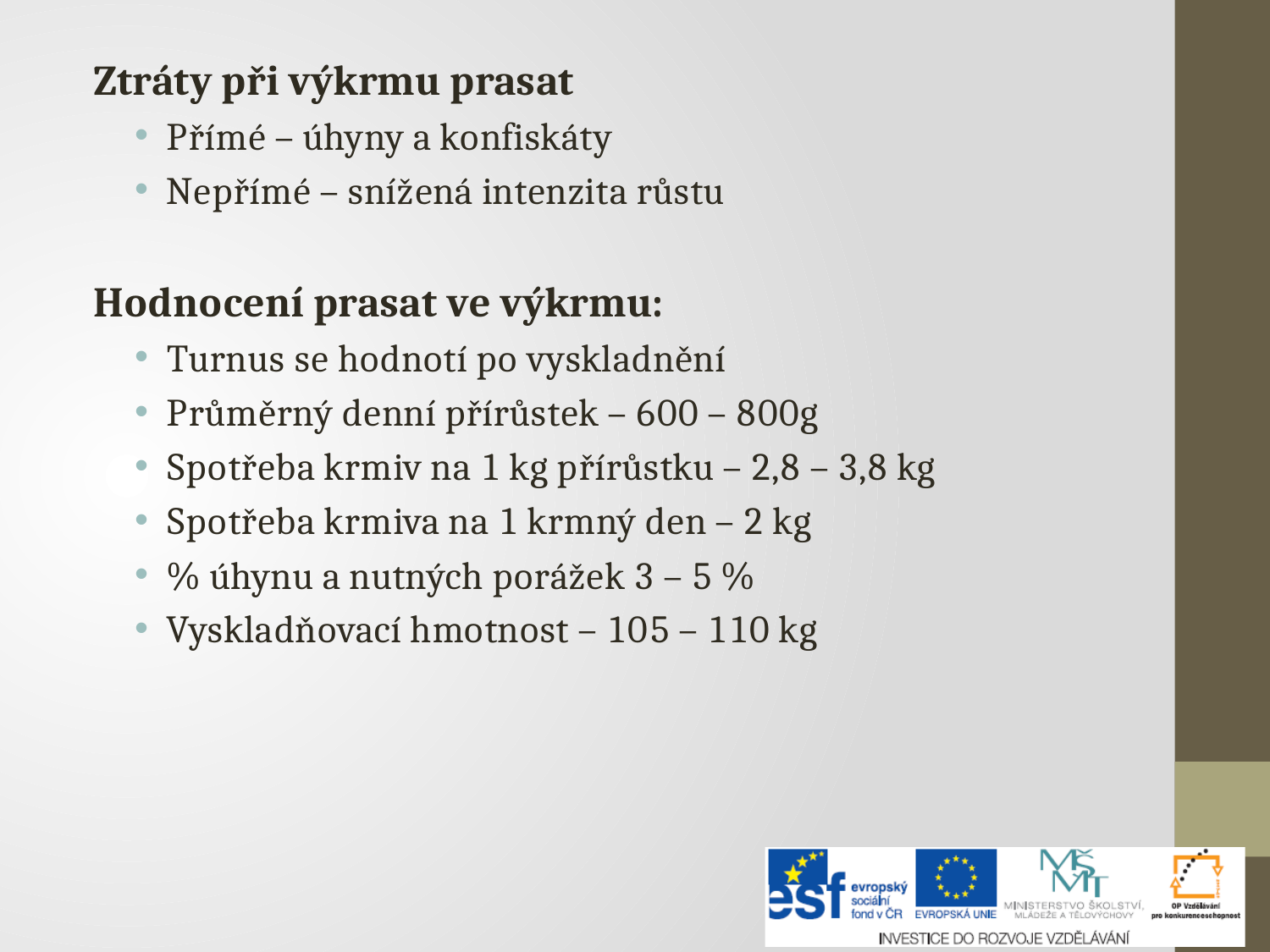

Ztráty při výkrmu prasat
Přímé – úhyny a konfiskáty
Nepřímé – snížená intenzita růstu

Hodnocení prasat ve výkrmu:
Turnus se hodnotí po vyskladnění
Průměrný denní přírůstek – 600 – 800g
Spotřeba krmiv na 1 kg přírůstku – 2,8 – 3,8 kg
Spotřeba krmiva na 1 krmný den – 2 kg
% úhynu a nutných porážek 3 – 5 %
Vyskladňovací hmotnost – 105 – 110 kg